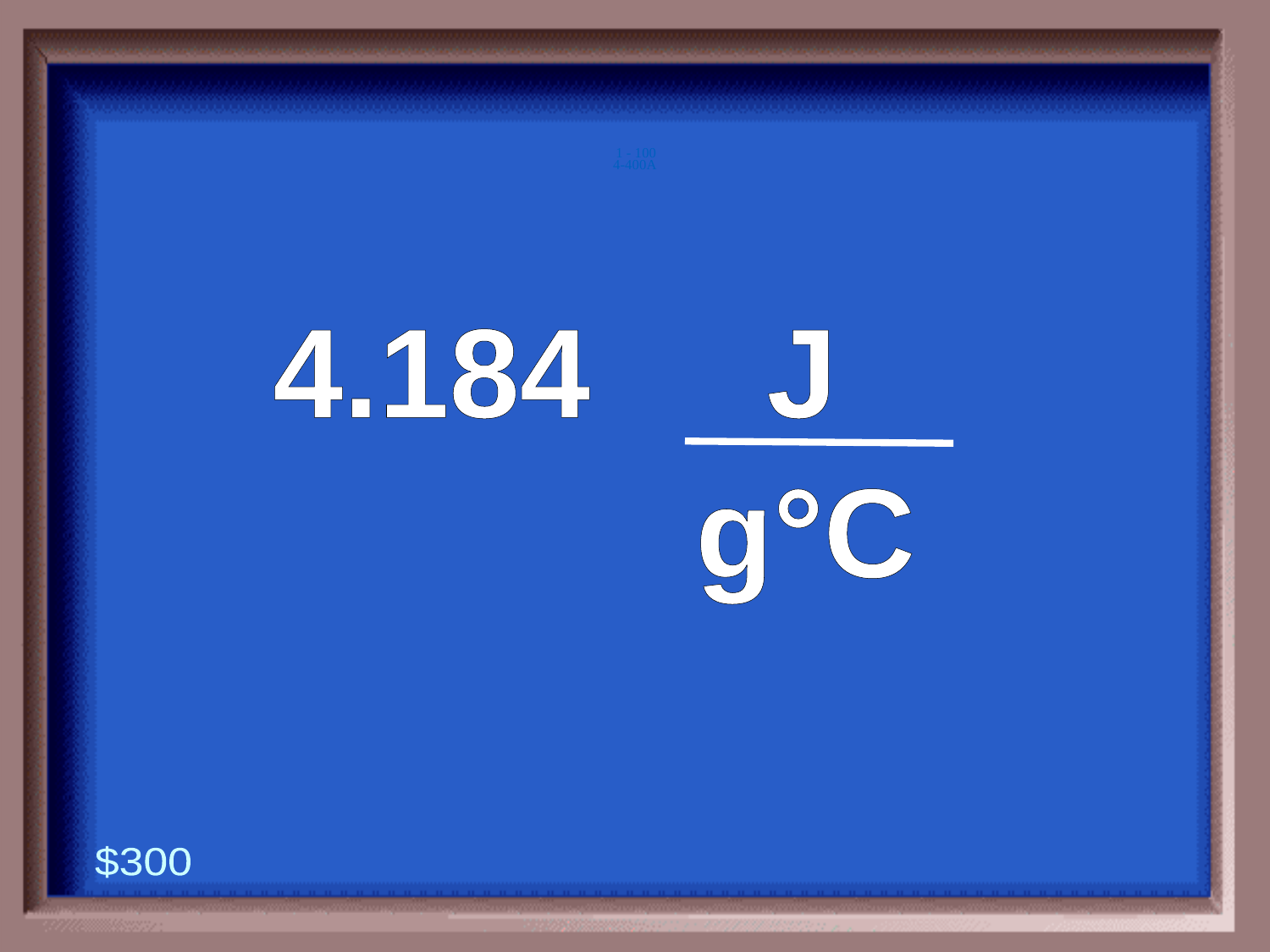

4-400A
1 - 100
4.184     J
            g°C

$300